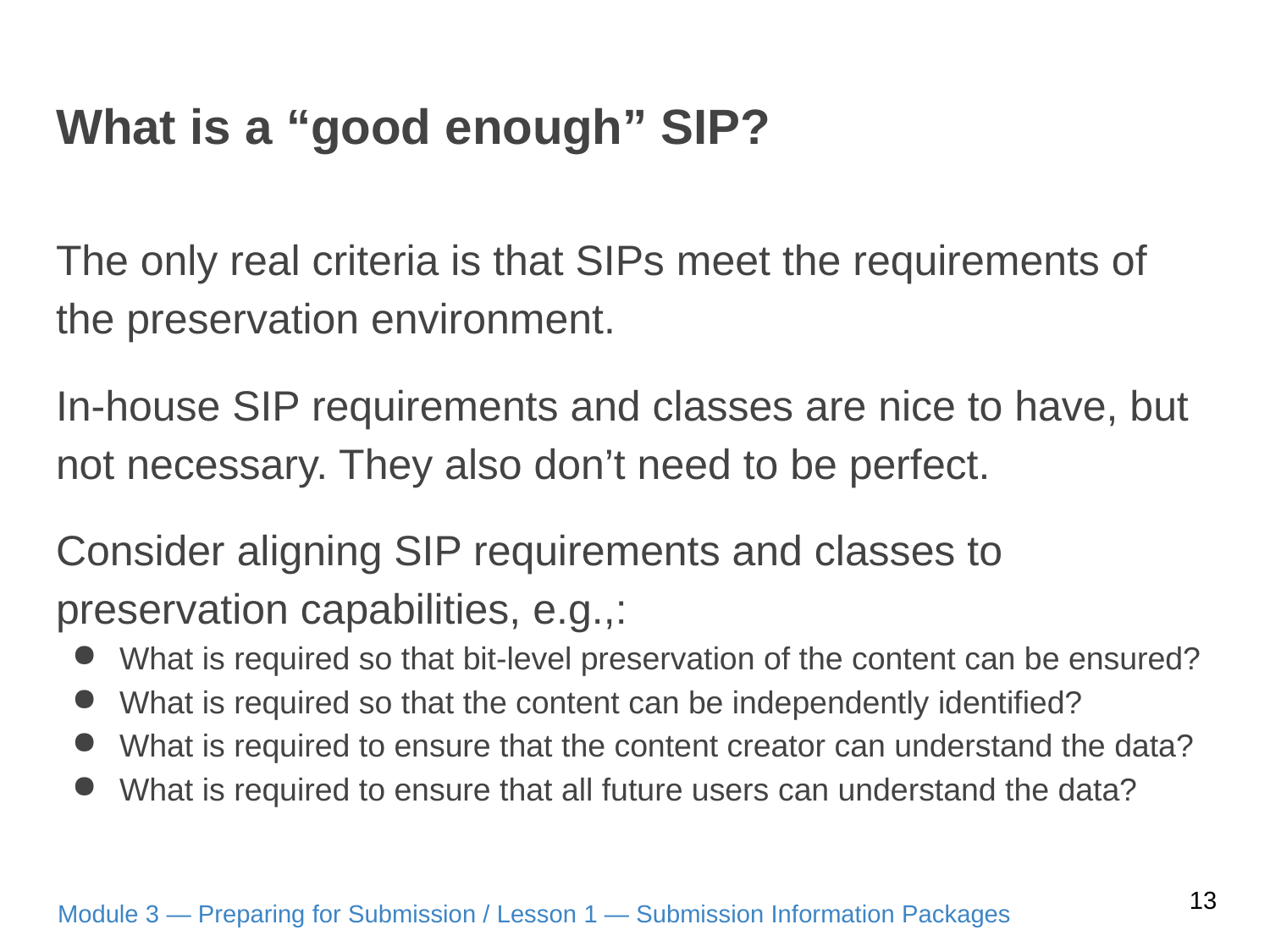

# What is a “good enough” SIP?

The only real criteria is that SIPs meet the requirements of the preservation environment.
In-house SIP requirements and classes are nice to have, but not necessary. They also don’t need to be perfect.
Consider aligning SIP requirements and classes to preservation capabilities, e.g.,:
What is required so that bit-level preservation of the content can be ensured?
What is required so that the content can be independently identified?
What is required to ensure that the content creator can understand the data?
What is required to ensure that all future users can understand the data?

13
Module 3 — Preparing for Submission / Lesson 1 — Submission Information Packages